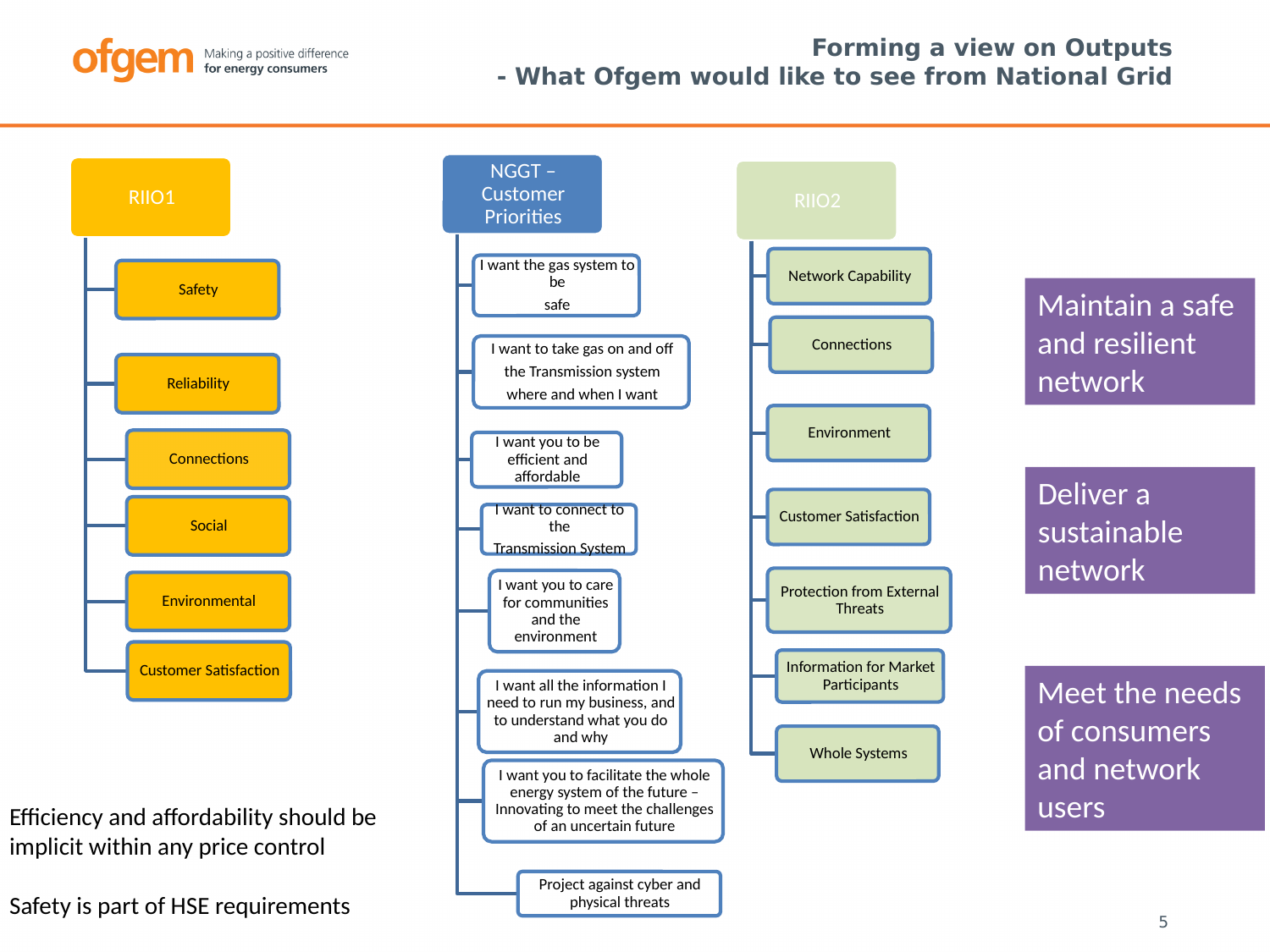

# Forming a view on Outputs - What Ofgem would like to see from National Grid
RIIO1
Safety
Reliability
Connections
Social
Environmental
Customer Satisfaction
NGGT – Customer Priorities
I want the gas system to be
safe
I want to take gas on and off
the Transmission system
where and when I want
I want you to be efficient and affordable
I want to connect to the
Transmission System
I want you to care for communities and the environment
I want all the information I need to run my business, and to understand what you do and why
I want you to facilitate the whole energy system of the future – Innovating to meet the challenges of an uncertain future
Project against cyber and physical threats
RIIO2
Network Capability
Connections
Environment
Customer Satisfaction
Protection from External Threats
Information for Market Participants
Whole Systems
Maintain a safe and resilient network
Deliver a sustainable network
Meet the needs of consumers and network users
Efficiency and affordability should be implicit within any price control

Safety is part of HSE requirements

5